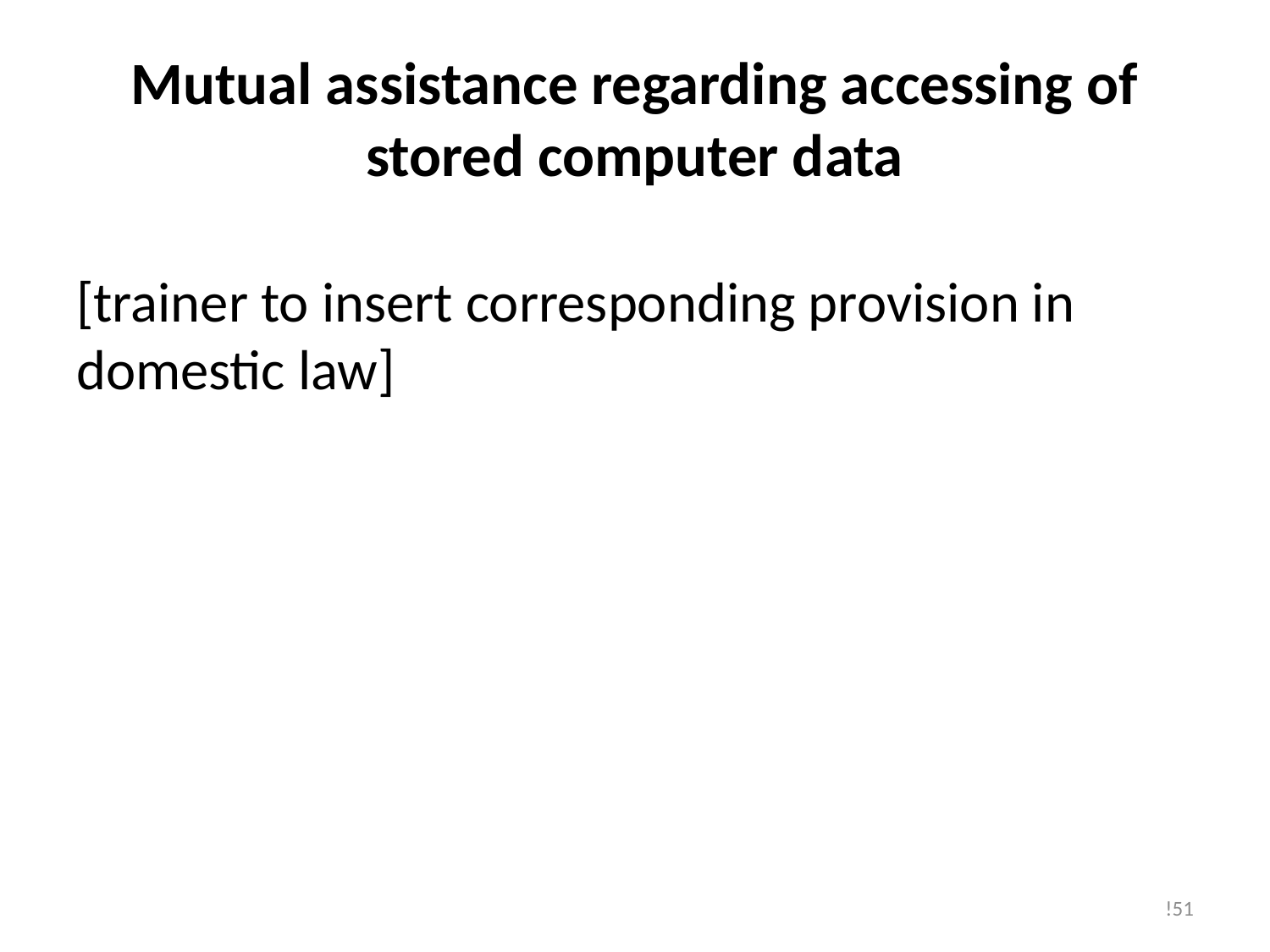

# Mutual assistance regarding accessing of stored computer data
[trainer to insert corresponding provision in domestic law]
!51